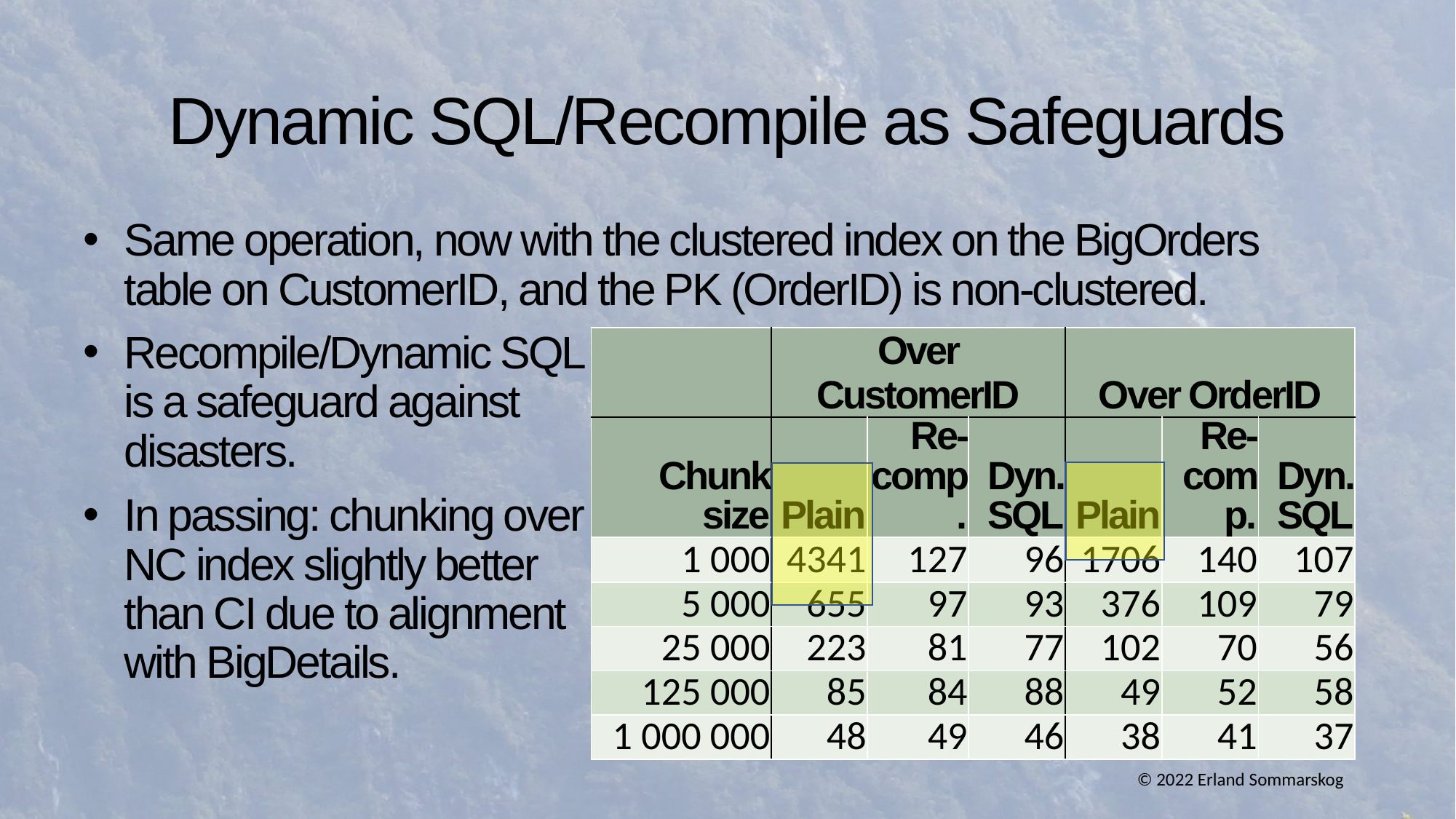

# Dynamic SQL/Recompile as Safeguards
Same operation, now with the clustered index on the BigOrders table on CustomerID, and the PK (OrderID) is non-clustered.
Recompile/Dynamic SQL is a safeguard against disasters.
In passing: chunking over NC index slightly better than CI due to alignment with BigDetails.
|  | Over CustomerID |  |  | Over OrderID |  |  |
| --- | --- | --- | --- | --- | --- | --- |
| Chunk size | Plain | Re-comp. | Dyn. SQL | Plain | Re-comp. | Dyn. SQL |
| 1 000 | 4341 | 127 | 96 | 1706 | 140 | 107 |
| 5 000 | 655 | 97 | 93 | 376 | 109 | 79 |
| 25 000 | 223 | 81 | 77 | 102 | 70 | 56 |
| 125 000 | 85 | 84 | 88 | 49 | 52 | 58 |
| 1 000 000 | 48 | 49 | 46 | 38 | 41 | 37 |

© 2022 Erland Sommarskog